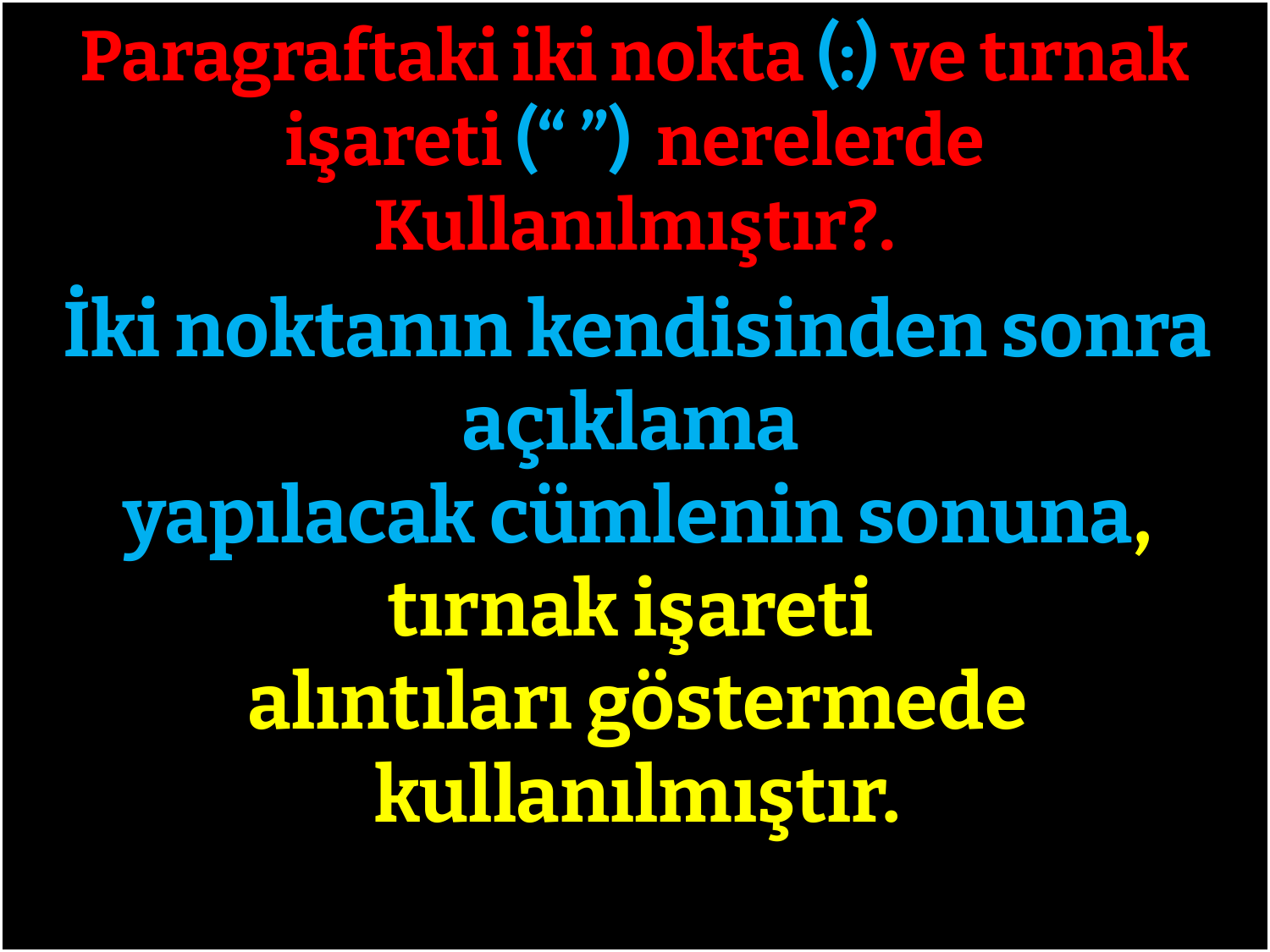

Paragraftaki iki nokta (:) ve tırnak işareti (“ ”)  nerelerde
Kullanılmıştır?.
İki noktanın kendisinden sonra açıklama
yapılacak cümlenin sonuna, tırnak işareti
alıntıları göstermede kullanılmıştır.
#